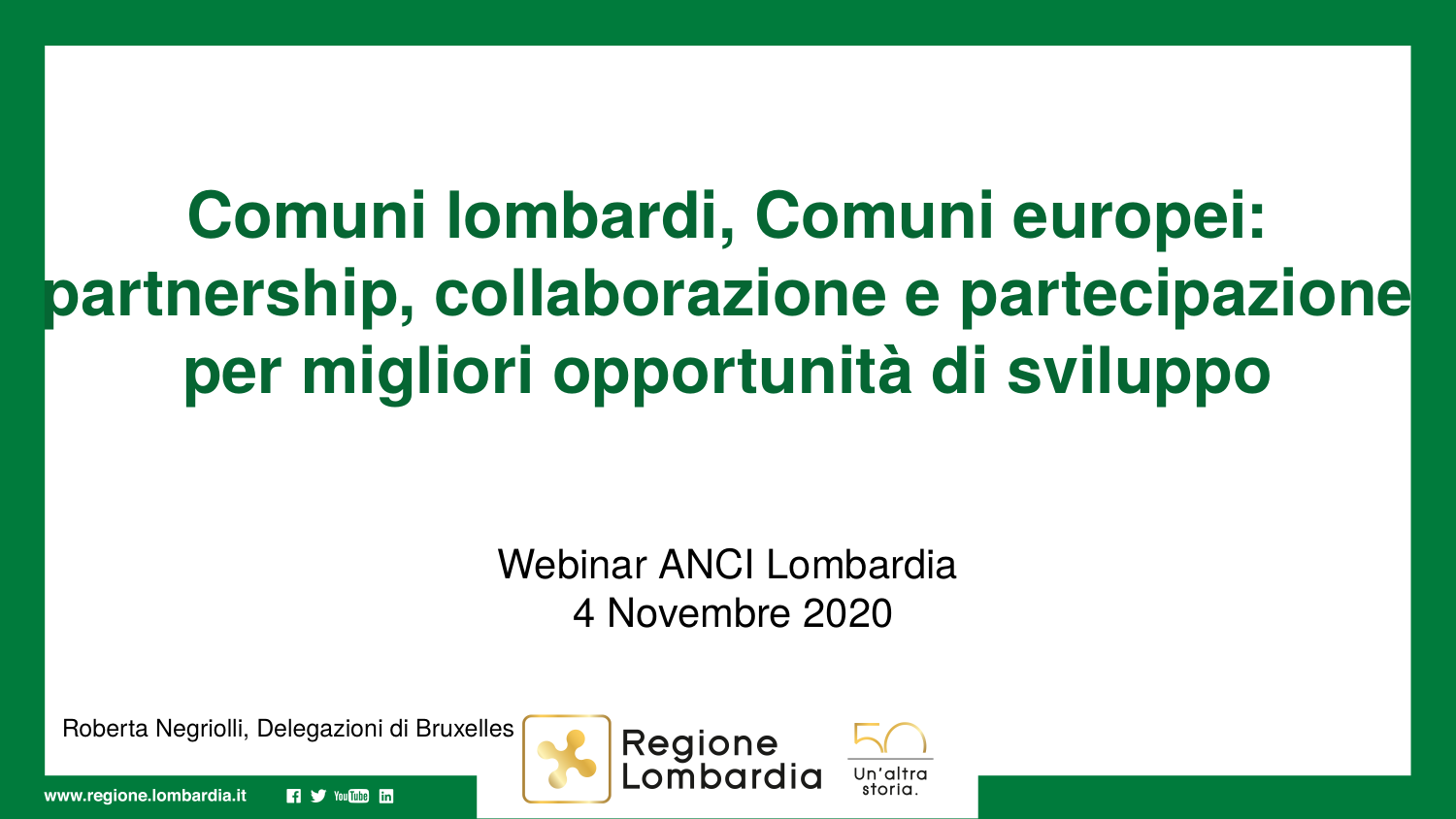

# Comuni lombardi, Comuni europei: partnership, collaborazione e partecipazione per migliori opportunità di sviluppo
Webinar ANCI Lombardia
 4 Novembre 2020

       Roberta Negriolli, Delegazioni di Bruxelles